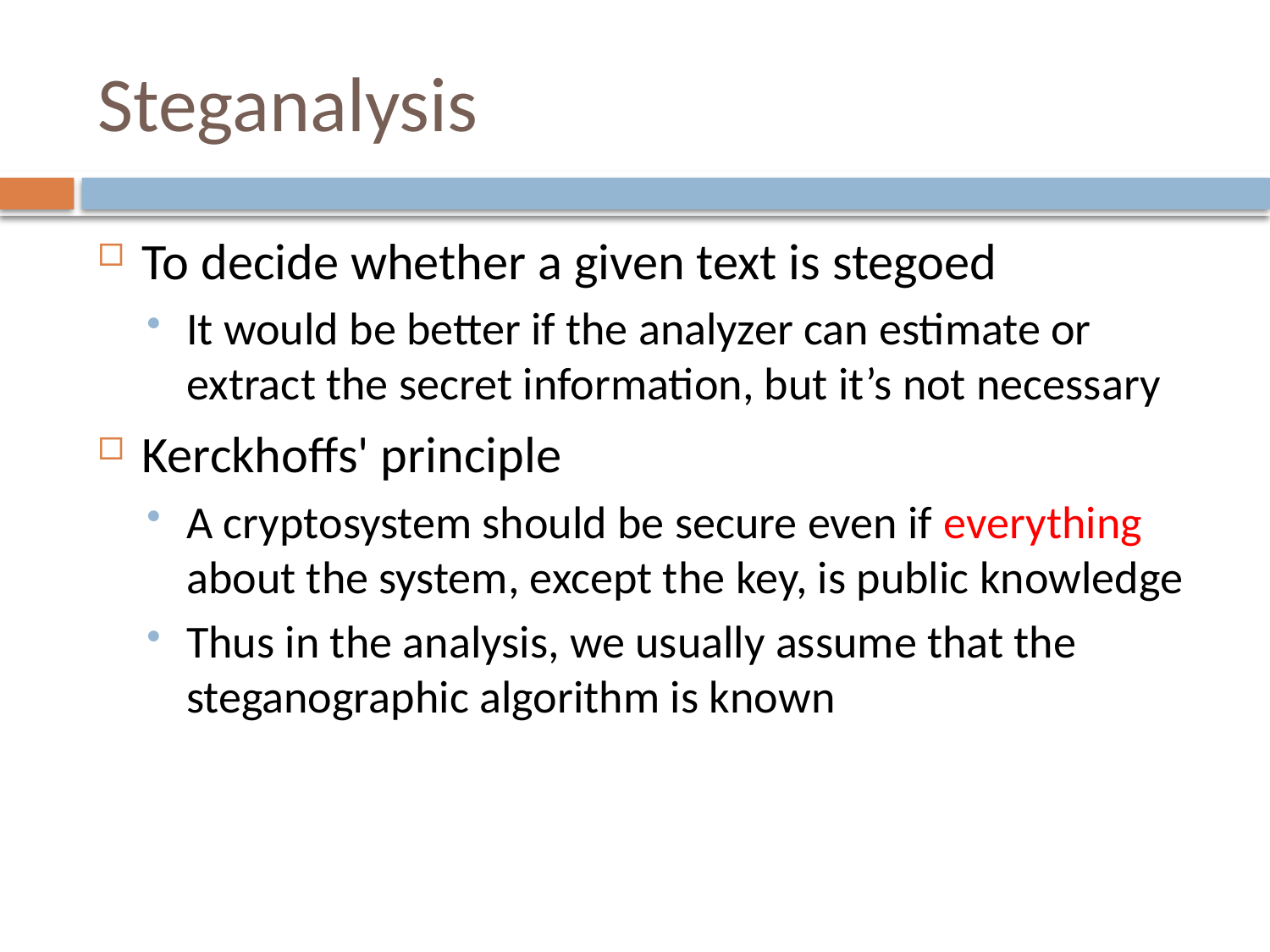

# Steganalysis
To decide whether a given text is stegoed
It would be better if the analyzer can estimate or extract the secret information, but it’s not necessary
Kerckhoffs' principle
A cryptosystem should be secure even if everything about the system, except the key, is public knowledge
Thus in the analysis, we usually assume that the steganographic algorithm is known